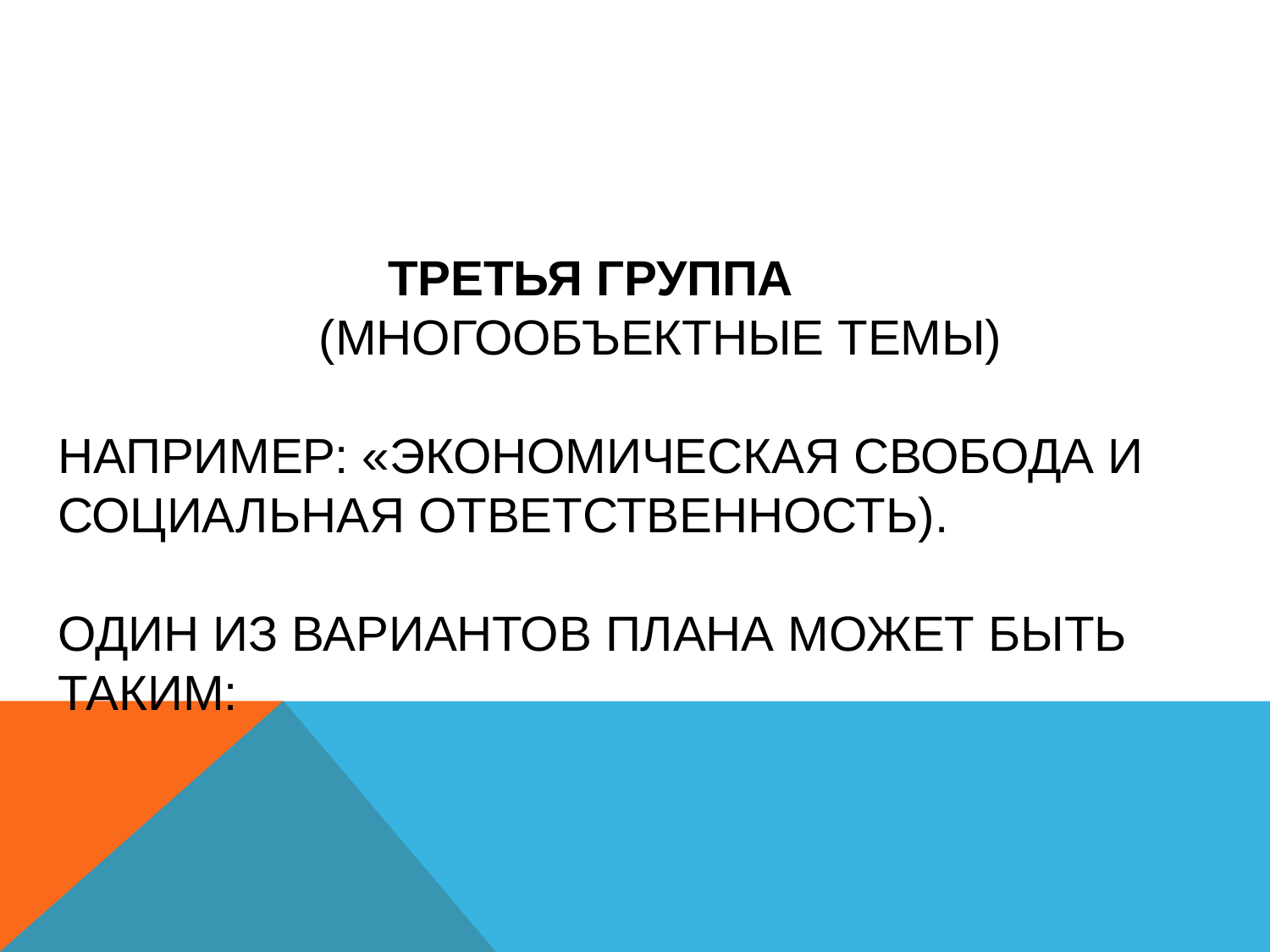

# Третья группа (многообъектные темы) например: «Экономическая свобода и социальная ответственность). Один из вариантов плана может быть таким: